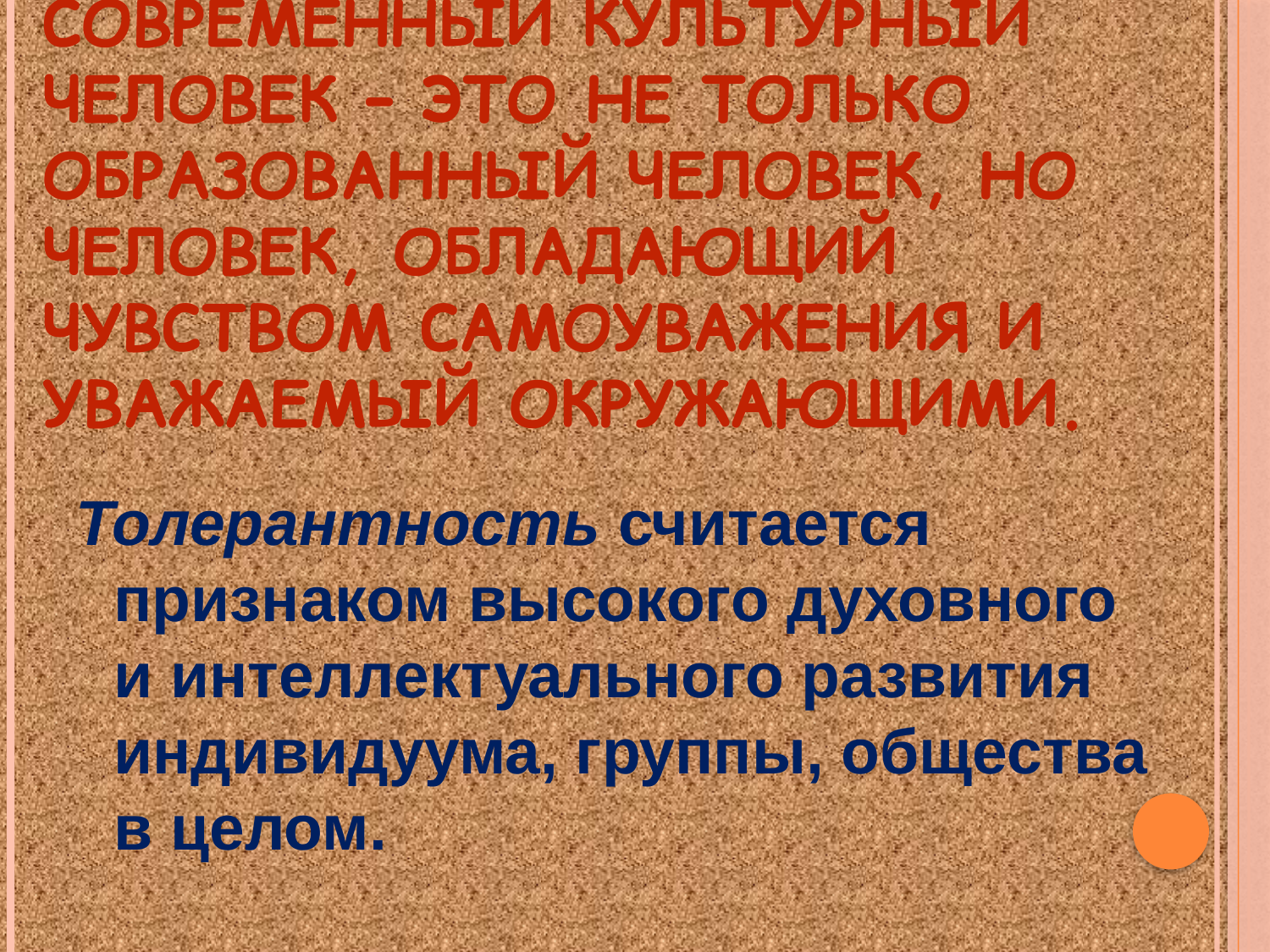

# Современный культурный человек – это не только образованный человек, но человек, обладающий чувством самоуважения и уважаемый окружающими.
Толерантность считается признаком высокого духовного и интеллектуального развития индивидуума, группы, общества в целом.